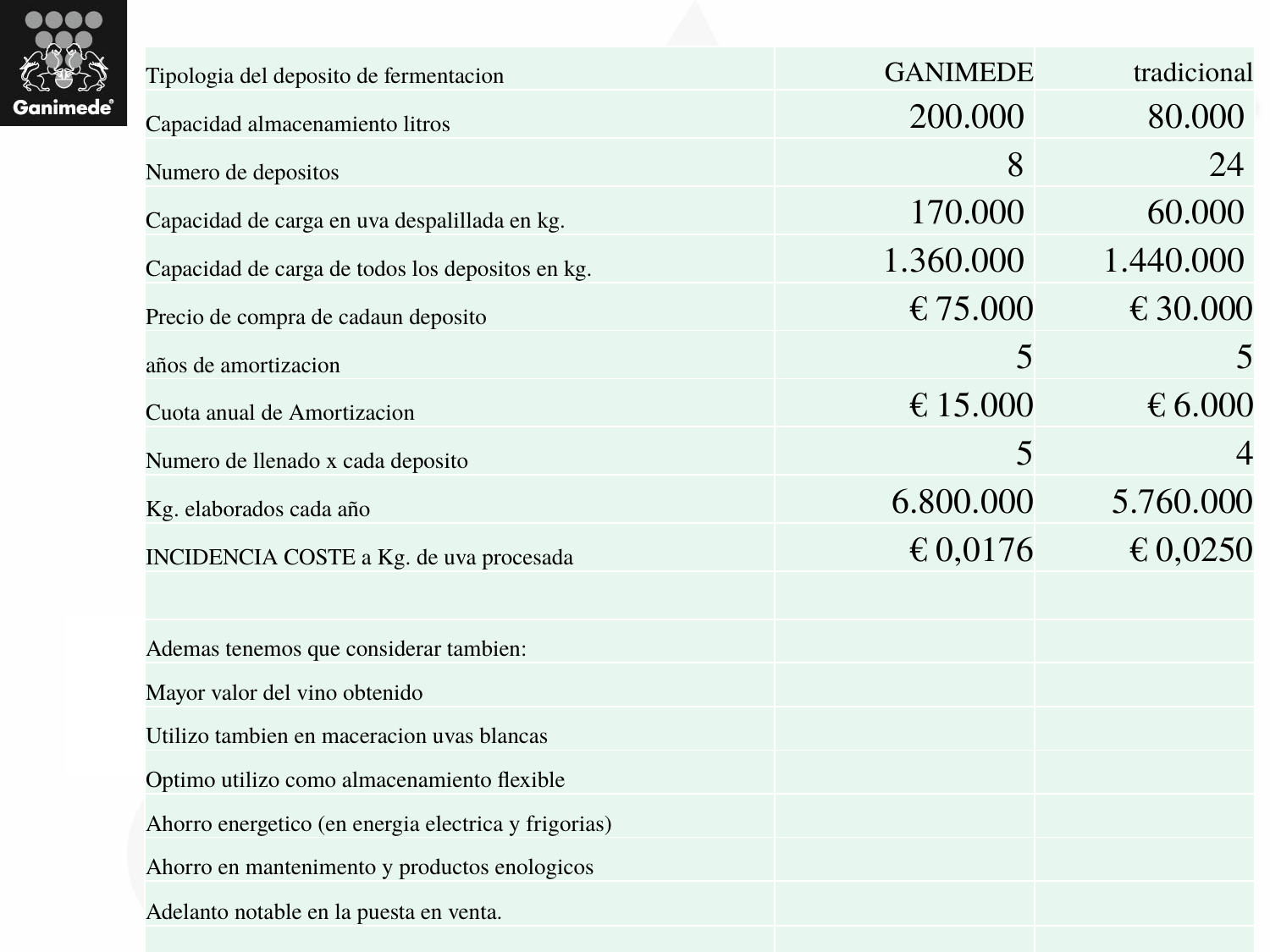

| Tipologia del deposito de fermentacion | GANIMEDE | tradicional |
| --- | --- | --- |
| Capacidad almacenamiento litros | 200.000 | 80.000 |
| Numero de depositos | 8 | 24 |
| Capacidad de carga en uva despalillada en kg. | 170.000 | 60.000 |
| Capacidad de carga de todos los depositos en kg. | 1.360.000 | 1.440.000 |
| Precio de compra de cadaun deposito | € 75.000 | € 30.000 |
| años de amortizacion | 5 | 5 |
| Cuota anual de Amortizacion | € 15.000 | € 6.000 |
| Numero de llenado x cada deposito | 5 | 4 |
| Kg. elaborados cada año | 6.800.000 | 5.760.000 |
| INCIDENCIA COSTE a Kg. de uva procesada | € 0,0176 | € 0,0250 |
|  |  |  |
| Ademas tenemos que considerar tambien: |  |  |
| Mayor valor del vino obtenido |  |  |
| Utilizo tambien en maceracion uvas blancas |  |  |
| Optimo utilizo como almacenamiento flexible |  |  |
| Ahorro energetico (en energia electrica y frigorias) |  |  |
| Ahorro en mantenimento y productos enologicos |  |  |
| Adelanto notable en la puesta en venta. |  |  |
|  |  |  |